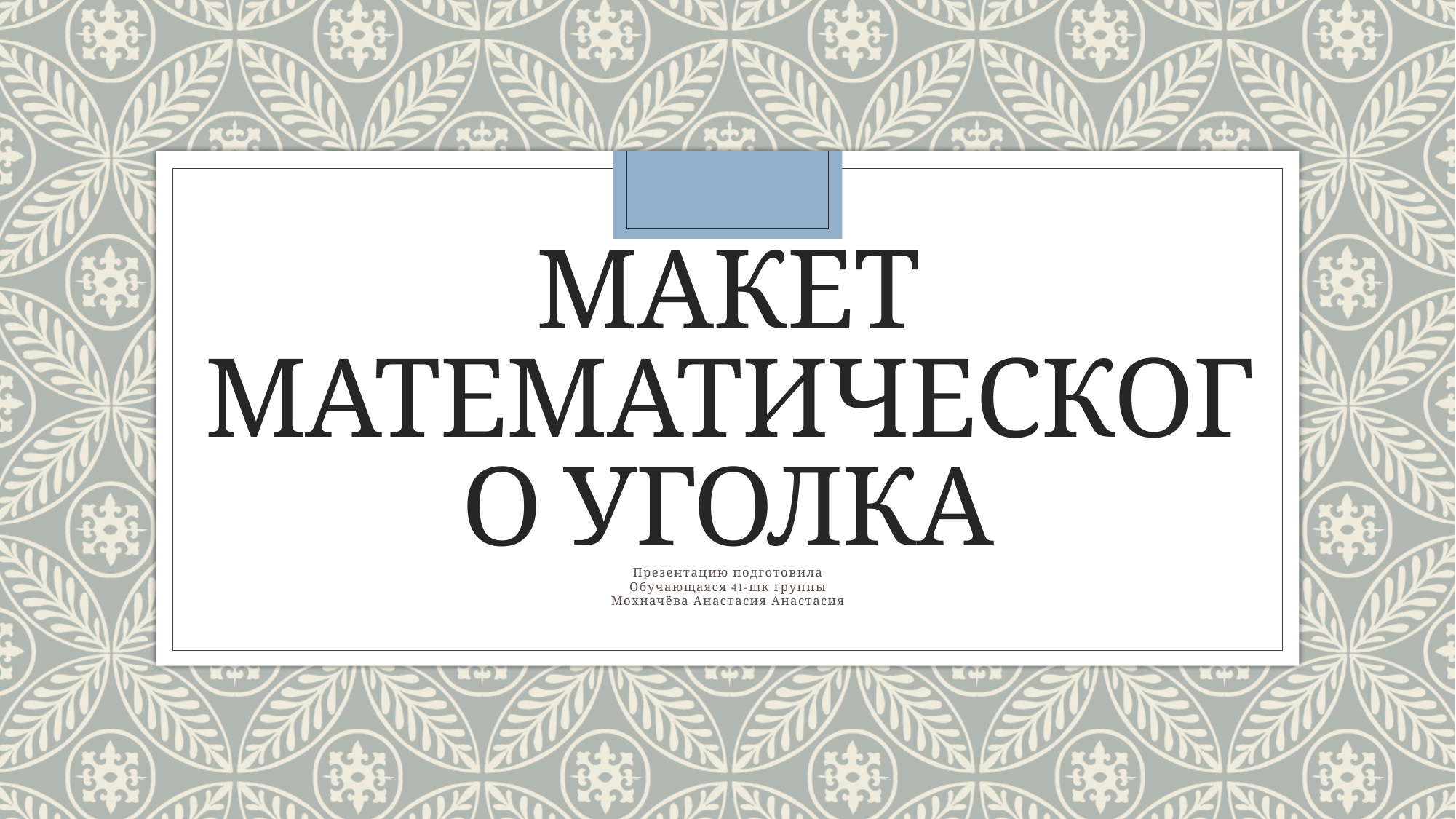

# Макет математического уголка
Презентацию подготовила
Обучающаяся 41-шк группы
Мохначёва Анастасия Анастасия